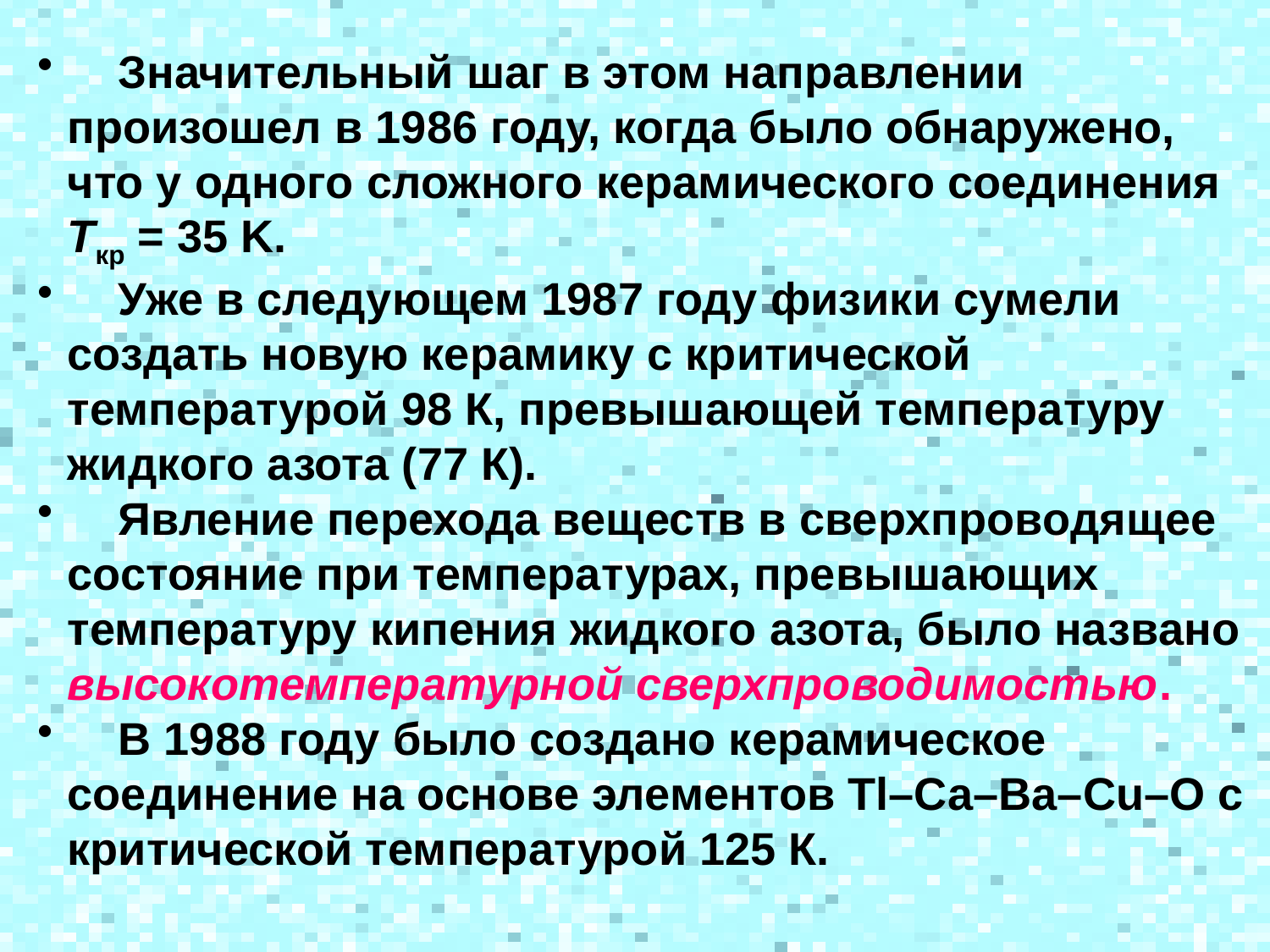

Значительный шаг в этом направлении произошел в 1986 году, когда было обнаружено, что у одного сложного керамического соединения Tкр = 35 K.
    Уже в следующем 1987 году физики сумели создать новую керамику с критической температурой 98 К, превышающей температуру жидкого азота (77 К).
    Явление перехода веществ в сверхпроводящее состояние при температурах, превышающих температуру кипения жидкого азота, было названо высокотемпературной сверхпроводимостью.
    В 1988 году было создано керамическое соединение на основе элементов Tl–Ca–Ba–Cu–O с критической температурой 125 К.